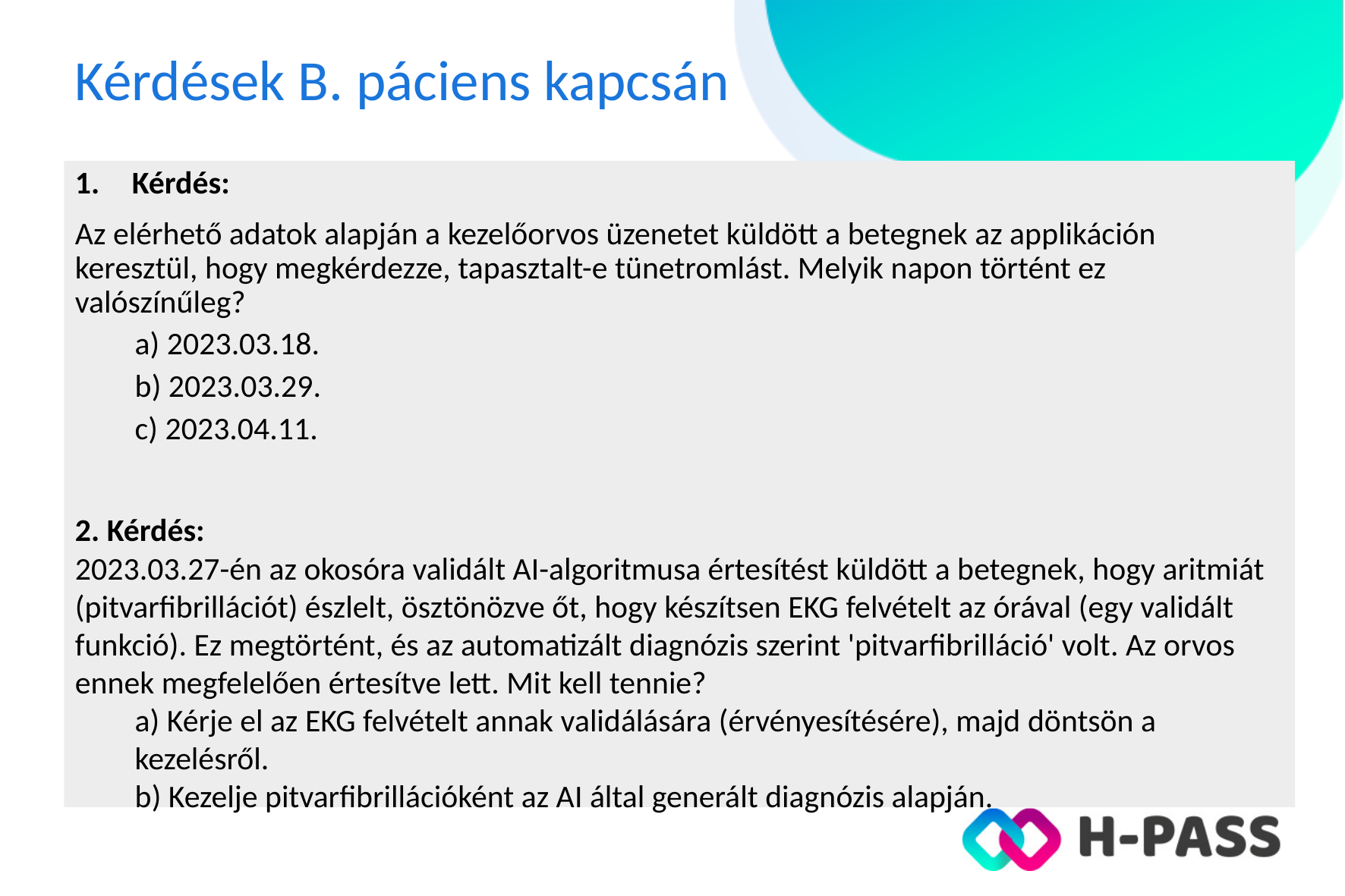

# Kérdések B. páciens kapcsán
Kérdés:
Az elérhető adatok alapján a kezelőorvos üzenetet küldött a betegnek az applikáción keresztül, hogy megkérdezze, tapasztalt-e tünetromlást. Melyik napon történt ez valószínűleg?
a) 2023.03.18.
b) 2023.03.29.
c) 2023.04.11.

2. Kérdés:
2023.03.27-én az okosóra validált AI-algoritmusa értesítést küldött a betegnek, hogy aritmiát (pitvarfibrillációt) észlelt, ösztönözve őt, hogy készítsen EKG felvételt az órával (egy validált funkció). Ez megtörtént, és az automatizált diagnózis szerint 'pitvarfibrilláció' volt. Az orvos ennek megfelelően értesítve lett. Mit kell tennie?
a) Kérje el az EKG felvételt annak validálására (érvényesítésére), majd döntsön a kezelésről.
b) Kezelje pitvarfibrillációként az AI által generált diagnózis alapján.